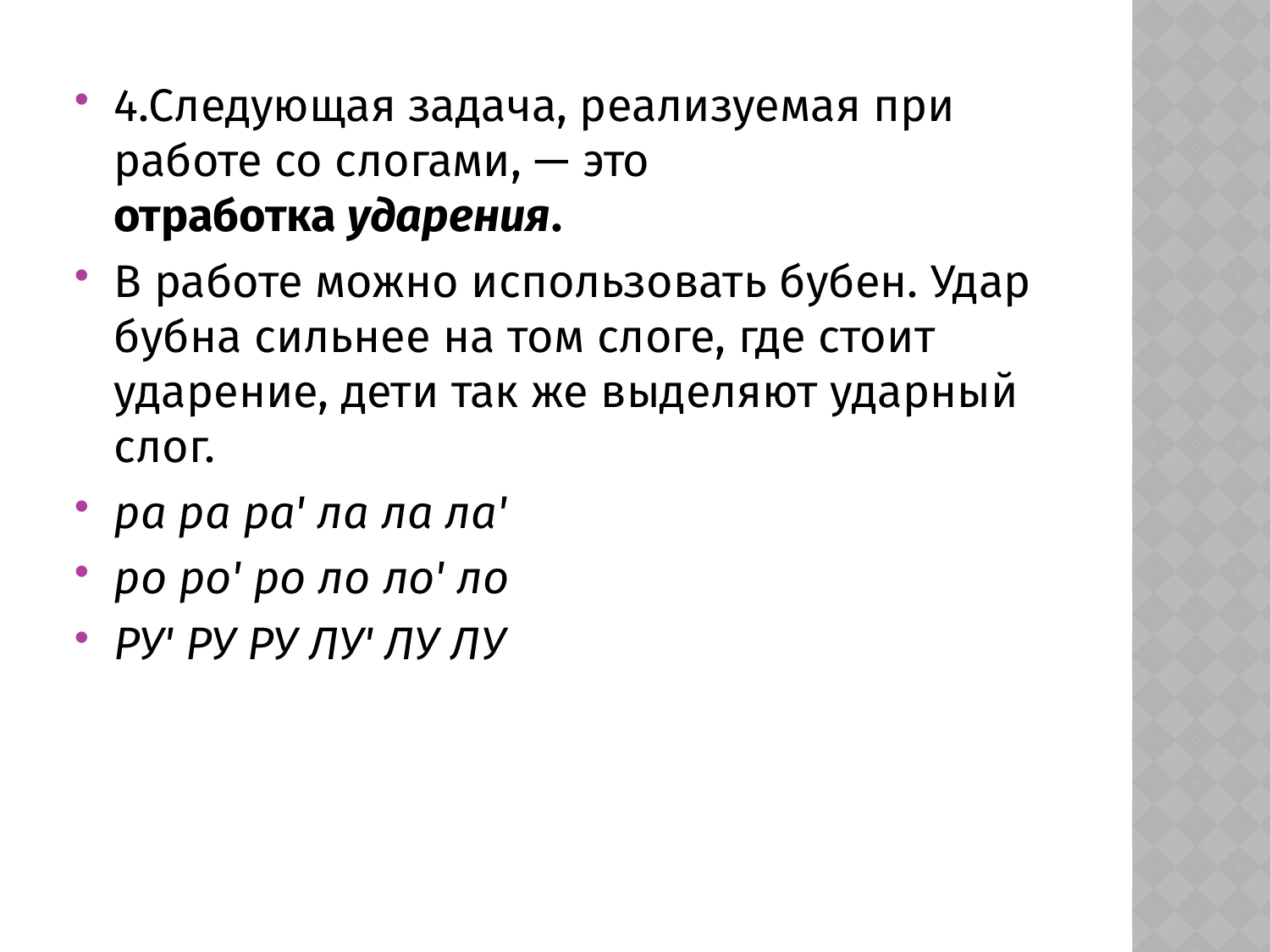

#
4.Следующая задача, реализуемая при работе со слогами, — это отработка ударения.
В работе можно использовать бубен. Удар бубна сильнее на том слоге, где стоит ударение, дети так же выделяют ударный слог.
pa pa pa' ла ла ла'
ро ро' ро ло ло' ло
РУ' РУ РУ ЛУ' ЛУ ЛУ